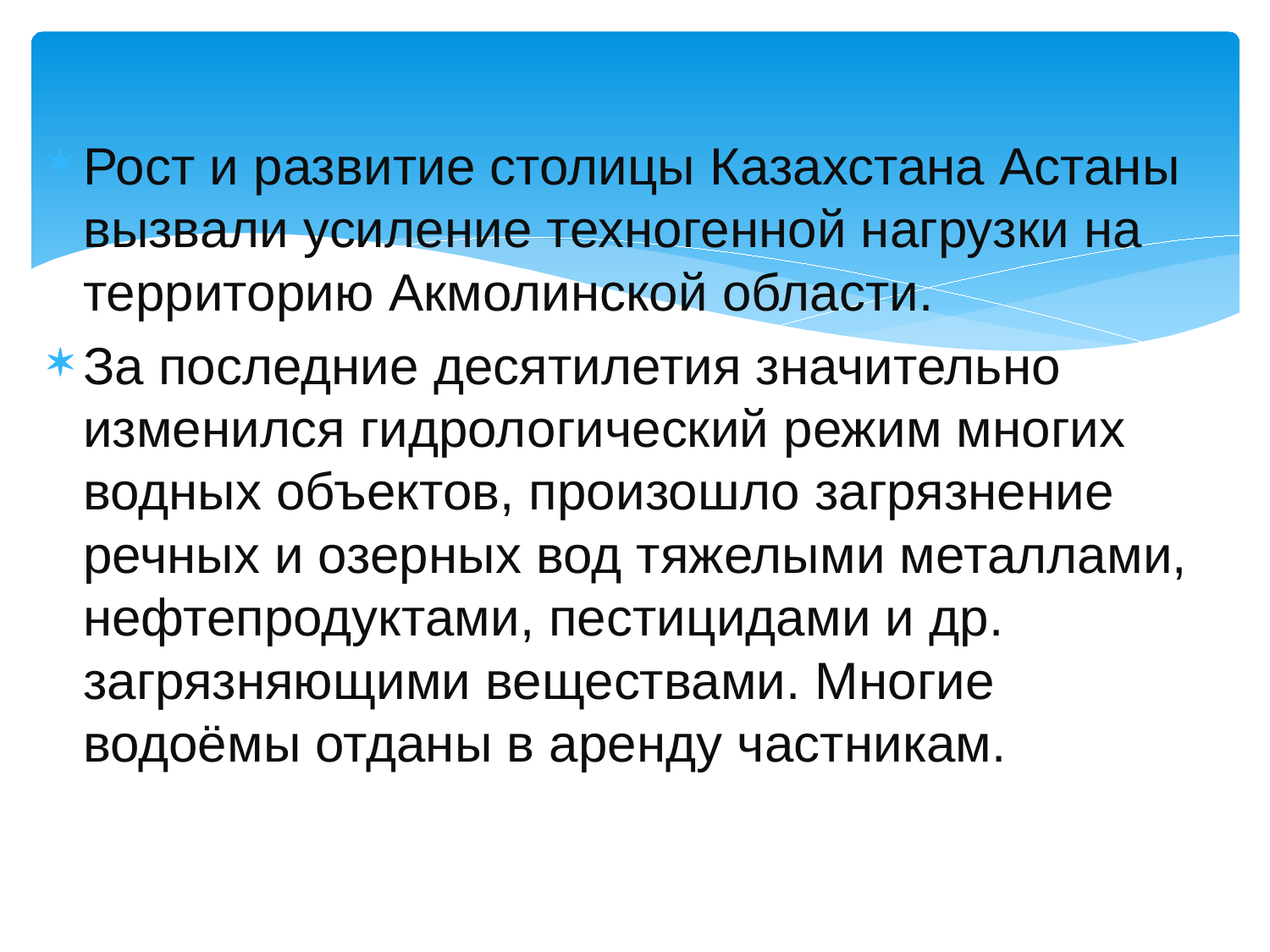

#
Рост и развитие столицы Казахстана Астаны вызвали усиление техногенной нагрузки на территорию Акмолинской области.
За последние десятилетия значительно изменился гидрологический режим многих водных объектов, произошло загрязнение речных и озерных вод тяжелыми металлами, нефтепродуктами, пестицидами и др. загрязняющими веществами. Многие водоёмы отданы в аренду частникам.